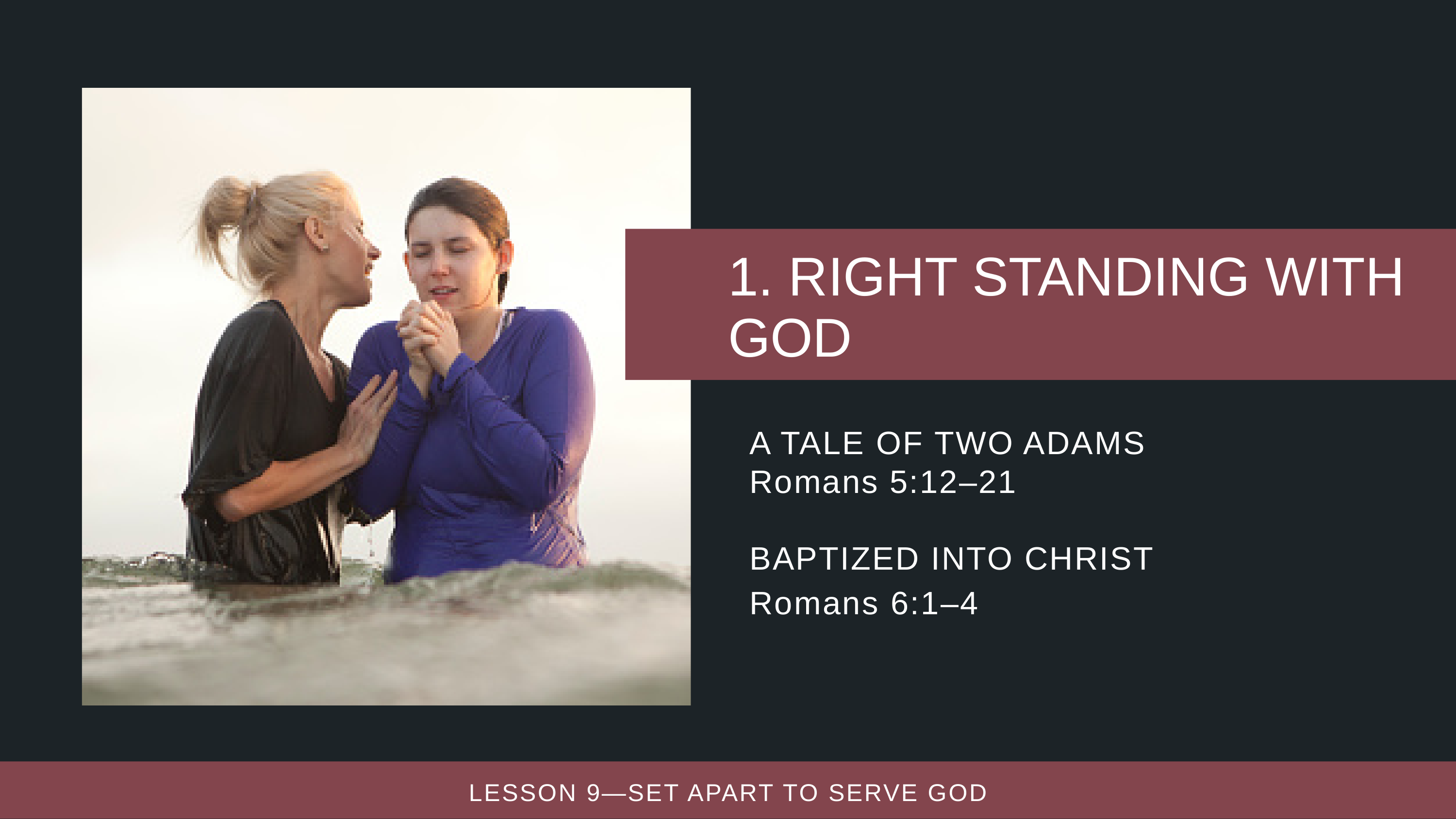

A TALE OF TWO ADAMS
Romans 5:12–21
BAPTIZED INTO CHRIST
Romans 6:1–4